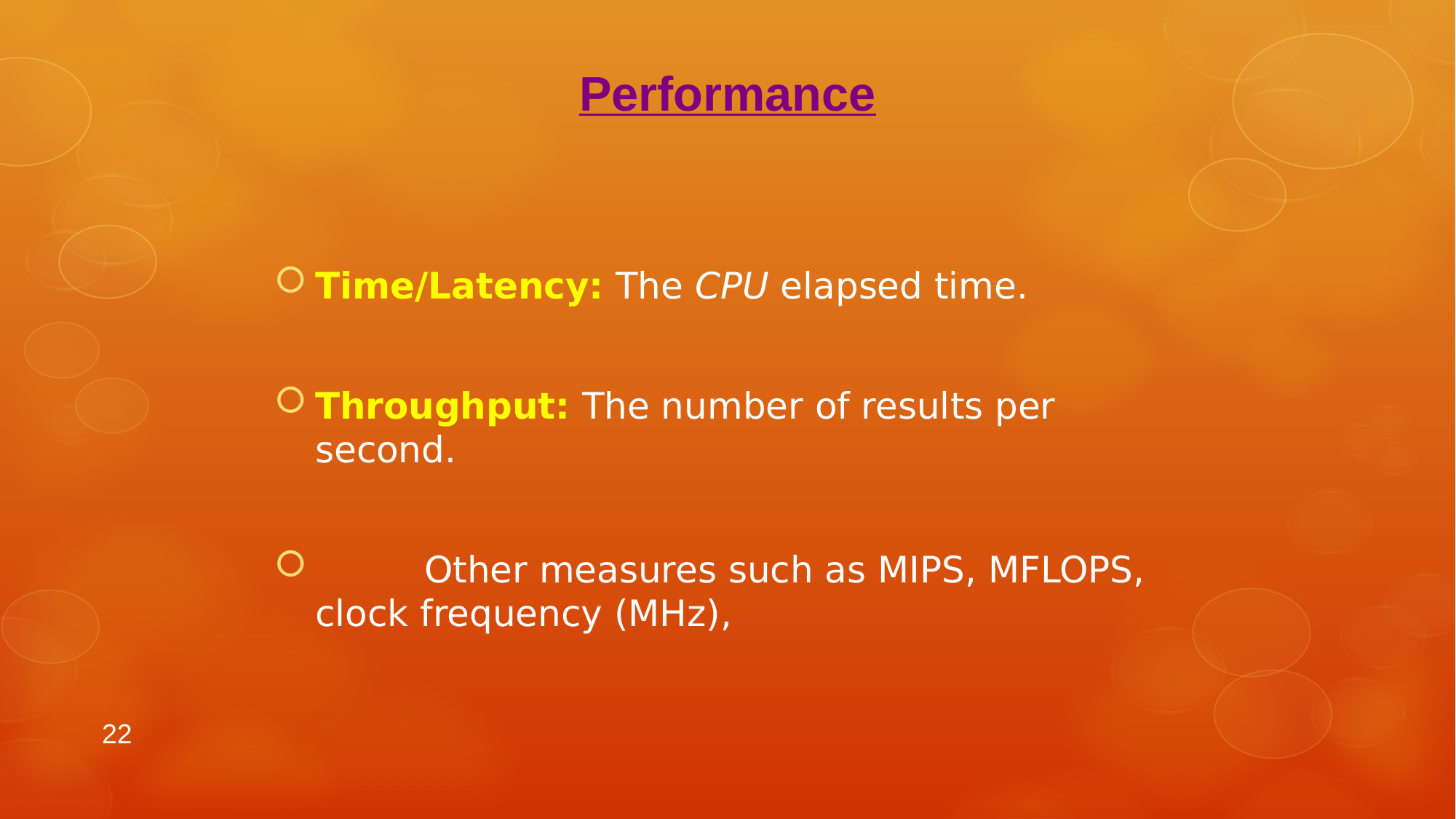

Performance
Time/Latency: The CPU elapsed time.

Throughput: The number of results per second.

	Other measures such as MIPS, MFLOPS, clock frequency (MHz),
22